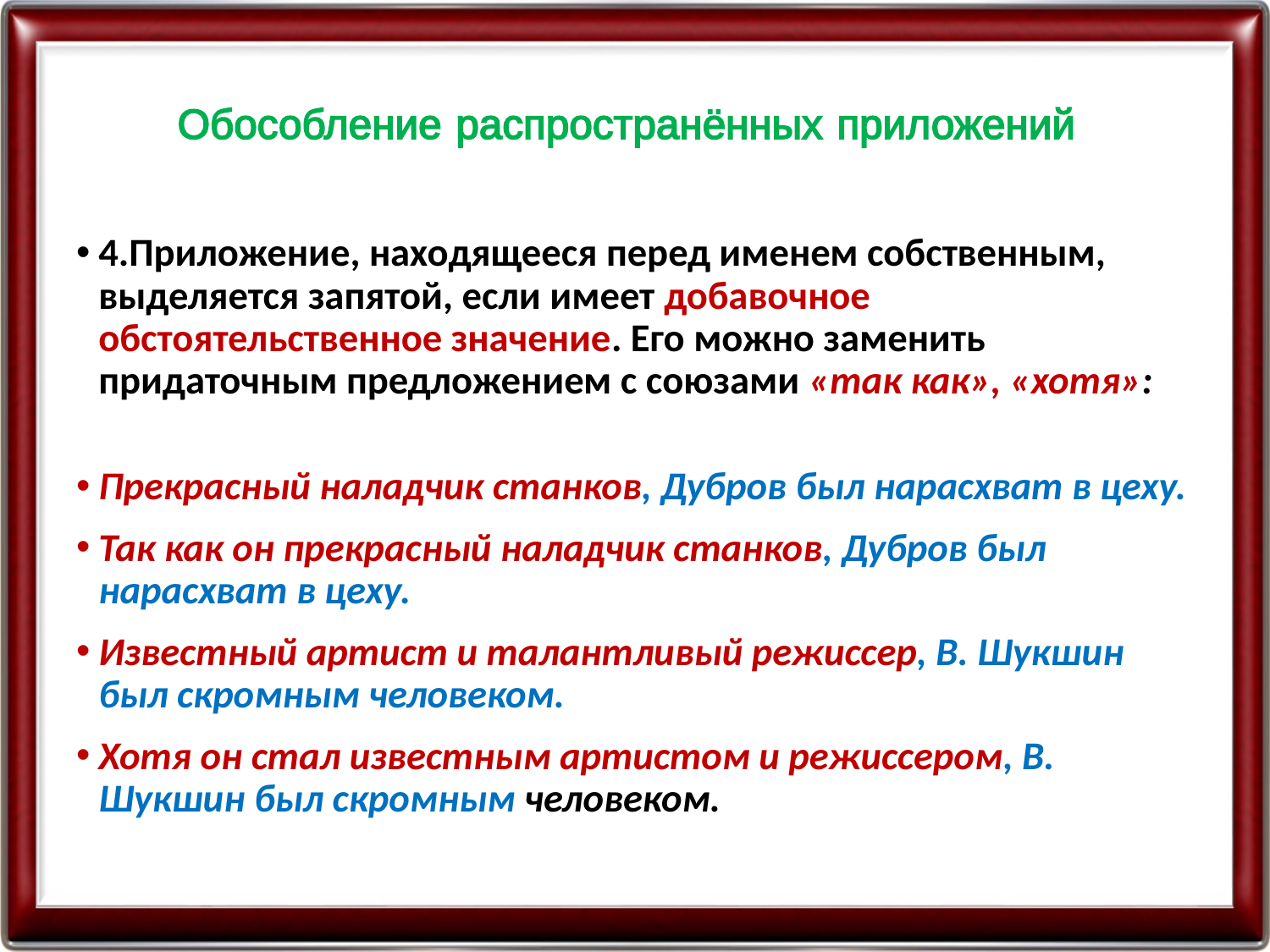

# Обособление распространённых приложений
4.Приложение, находящееся перед именем собственным, выделяется запятой, если имеет добавочное обстоятельственное значение. Его можно заменить придаточным предложением с союзами «так как», «хотя»:

Прекрасный наладчик станков, Дубров был нарасхват в цеху.
Так как он прекрасный наладчик станков, Дубров был нарасхват в цеху.
Известный артист и талантливый режиссер, В. Шукшин был скромным человеком.
Хотя он стал известным артистом и режиссером, В. Шукшин был скромным человеком.